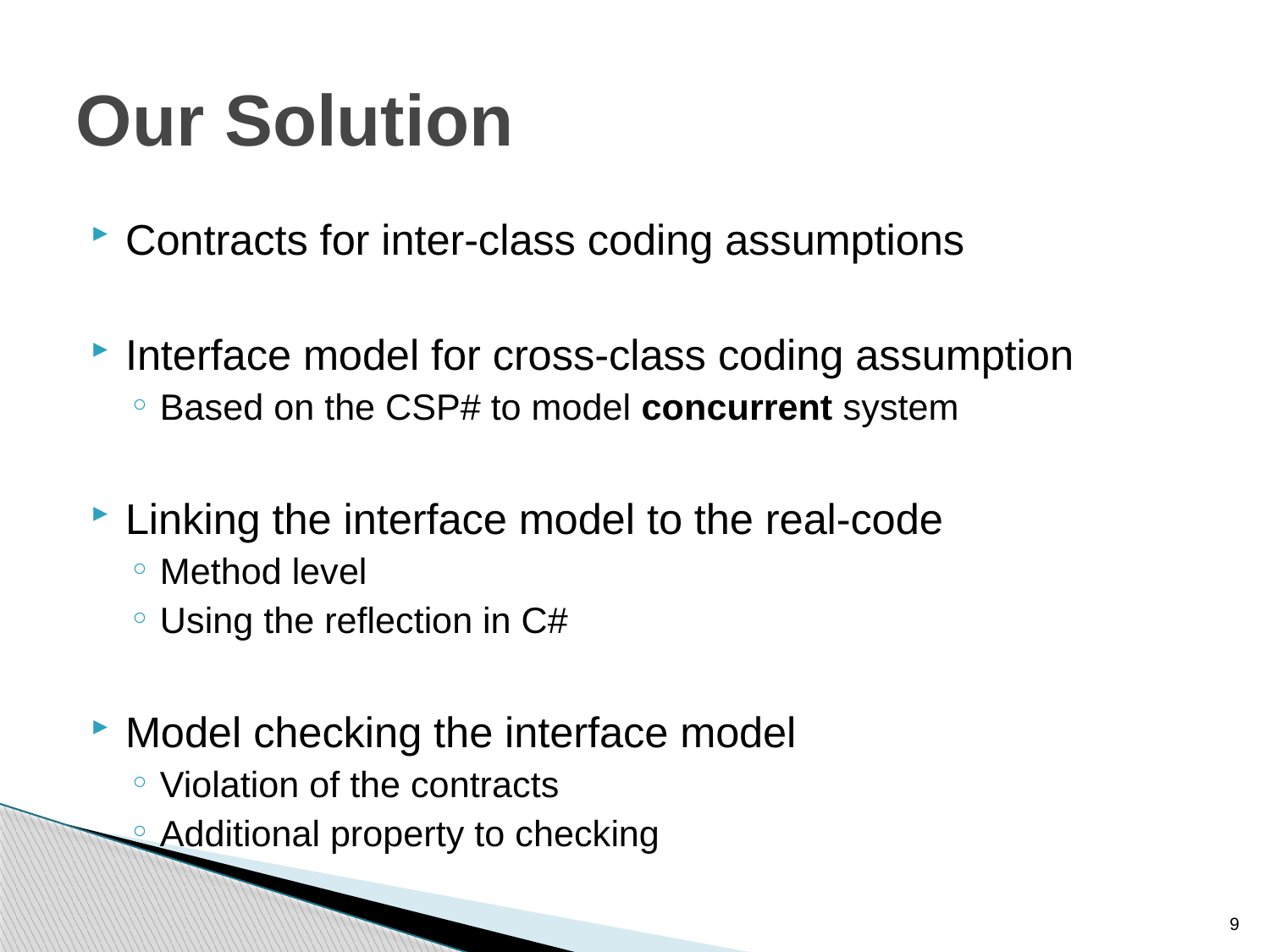

# Our Solution
Contracts for inter-class coding assumptions

Interface model for cross-class coding assumption
Based on the CSP# to model concurrent system

Linking the interface model to the real-code
Method level
Using the reflection in C#

Model checking the interface model
Violation of the contracts
Additional property to checking
9